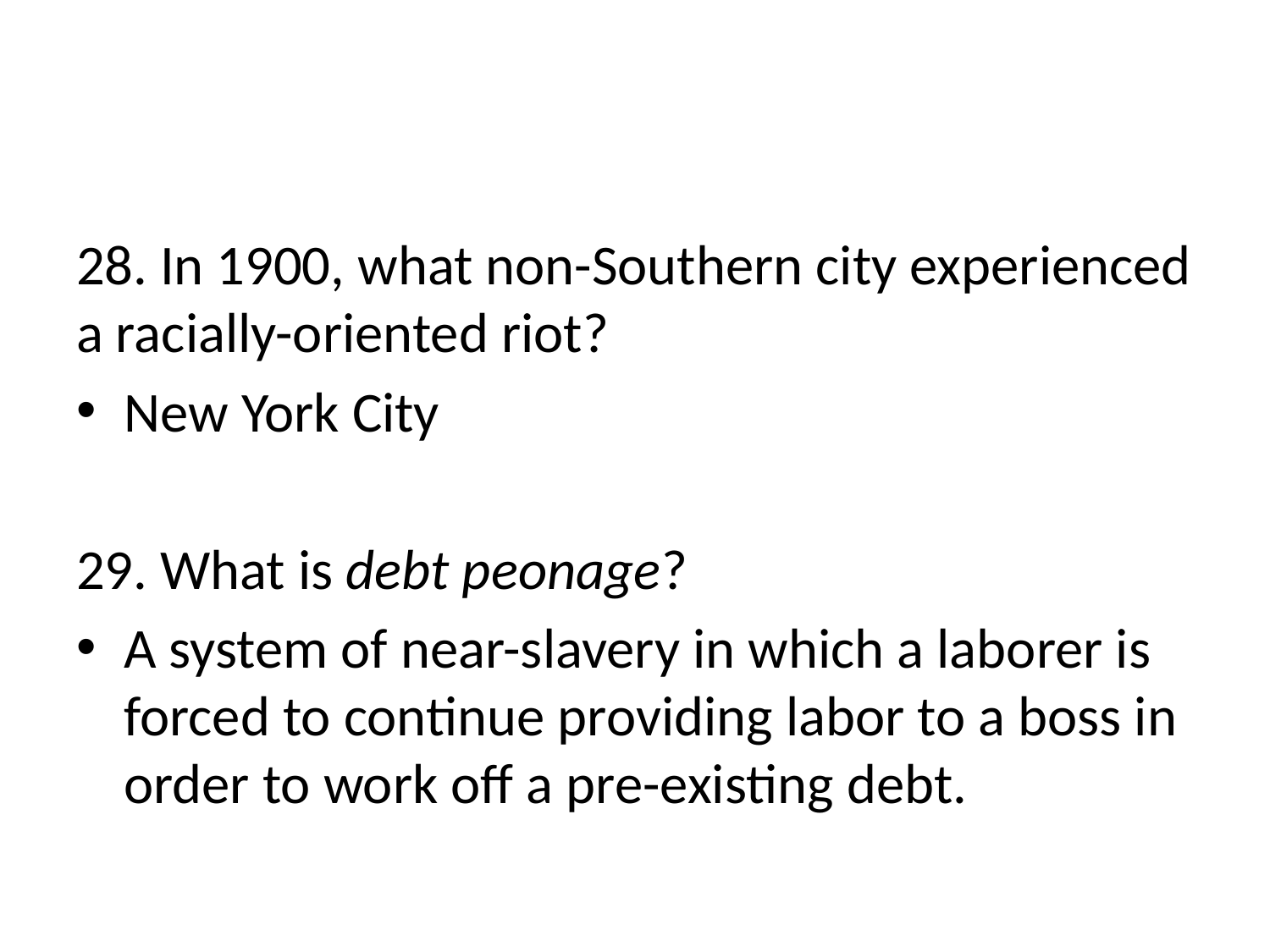

#
28. In 1900, what non-Southern city experienced a racially-oriented riot?
New York City

29. What is debt peonage?
A system of near-slavery in which a laborer is forced to continue providing labor to a boss in order to work off a pre-existing debt.